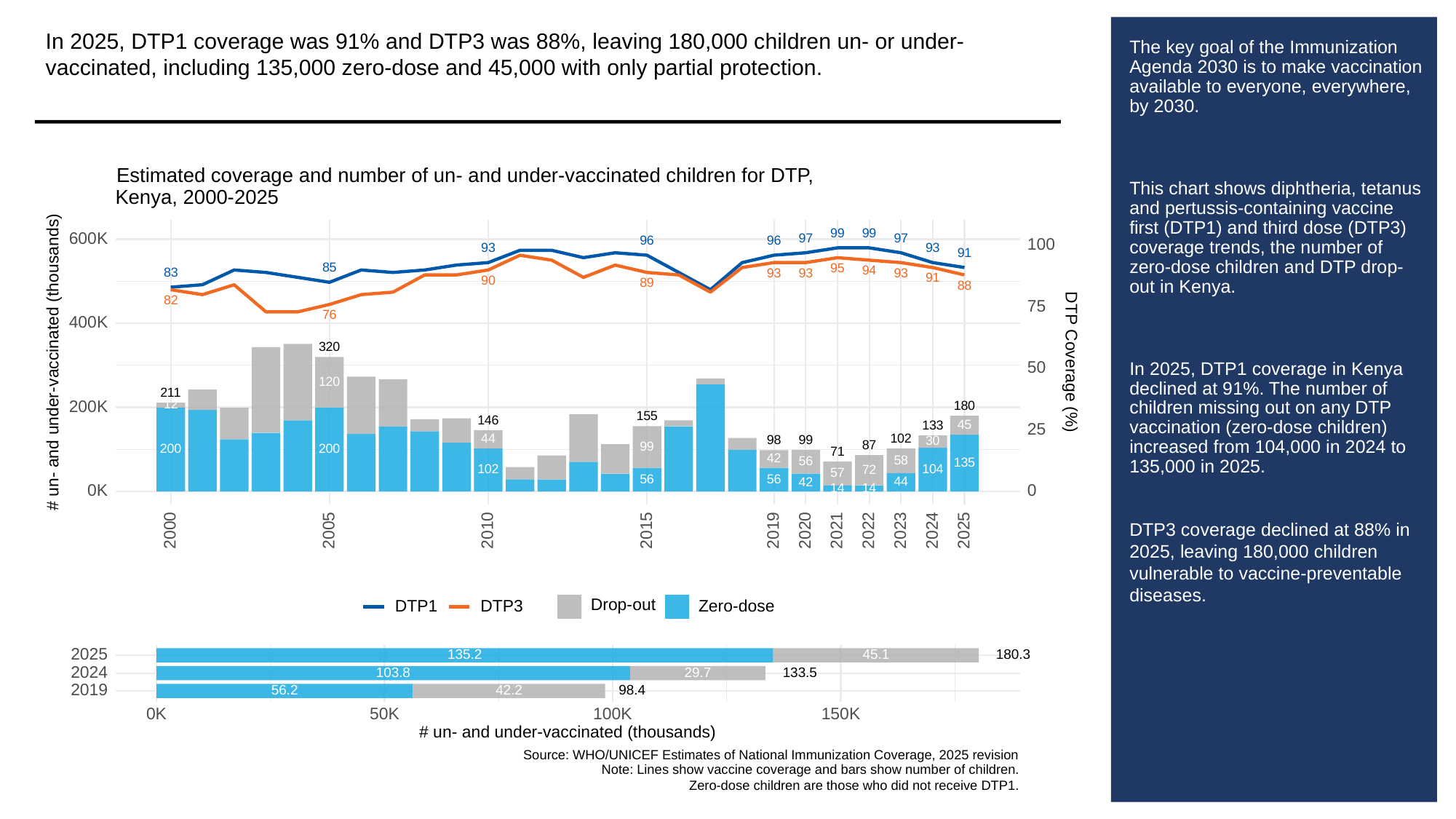

In 2025, DTP1 coverage was 91% and DTP3 was 88%, leaving 180,000 children un- or under-vaccinated, including 135,000 zero-dose and 45,000 with only partial protection.
# The key goal of the Immunization Agenda 2030 is to make vaccination available to everyone, everywhere, by 2030.

This chart shows diphtheria, tetanus and pertussis-containing vaccine first (DTP1) and third dose (DTP3) coverage trends, the number of zero-dose children and DTP drop-out in Kenya.

In 2025, DTP1 coverage in Kenya declined at 91%. The number of children missing out on any DTP vaccination (zero-dose children) increased from 104,000 in 2024 to 135,000 in 2025.

DTP3 coverage declined at 88% in 2025, leaving 180,000 children vulnerable to vaccine-preventable diseases.

Estimated coverage and number of un- and under-vaccinated children for DTP,
Kenya, 2000-2025

99
99
600K
97
97
96
96
100

93
93

91

85
95
94
83
93
93
93
91
90
89
88

82
75
76
400K

320

# un- and under-vaccinated (thousands)
DTP Coverage (%)

50

120

211

12
200K
180

155

146

45

133
25

102

44

99
98
30

87
99

200
200
71

42

58
56
135

104
102
72

57

56
56
44
42

14
14
0K
0

2023
2000
2005
2010
2015
2019
2020
2021
2022
2024
2025

Drop-out
DTP3
Zero-dose
DTP1

2025
135.2
180.3
45.1

2024
103.8
133.5
29.7

2019
56.2
98.4
42.2

0K
50K
100K
150K
# un- and under-vaccinated (thousands)
Source: WHO/UNICEF Estimates of National Immunization Coverage, 2025 revision
Note: Lines show vaccine coverage and bars show number of children.
Zero-dose children are those who did not receive DTP1.